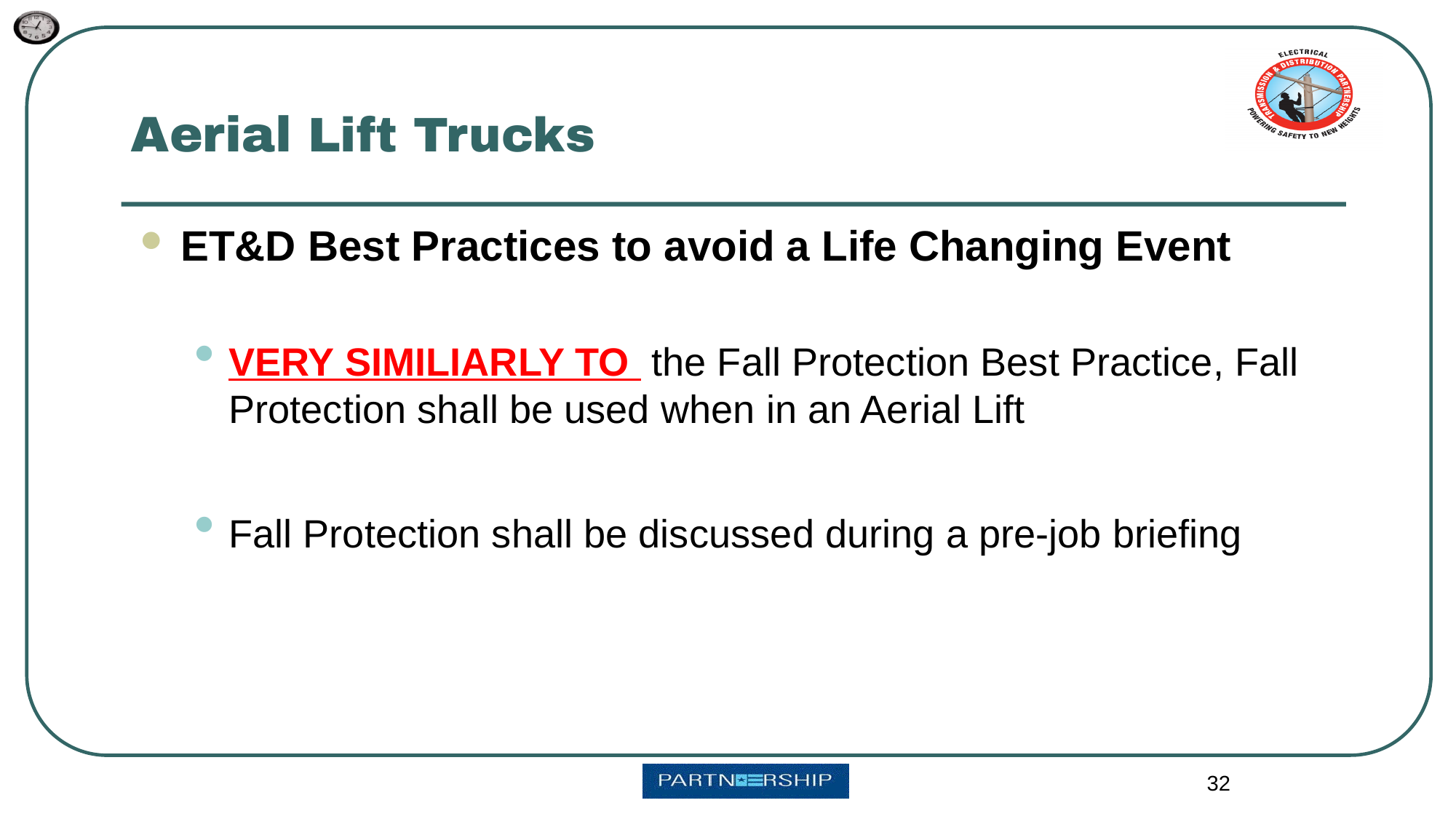

Aerial Lift Trucks

ET&D Best Practices to avoid a Life Changing Event

VERY SIMILIARLY TO  the Fall Protection Best Practice, Fall Protection shall be used when in an Aerial Lift

Fall Protection shall be discussed during a pre-job briefing

32